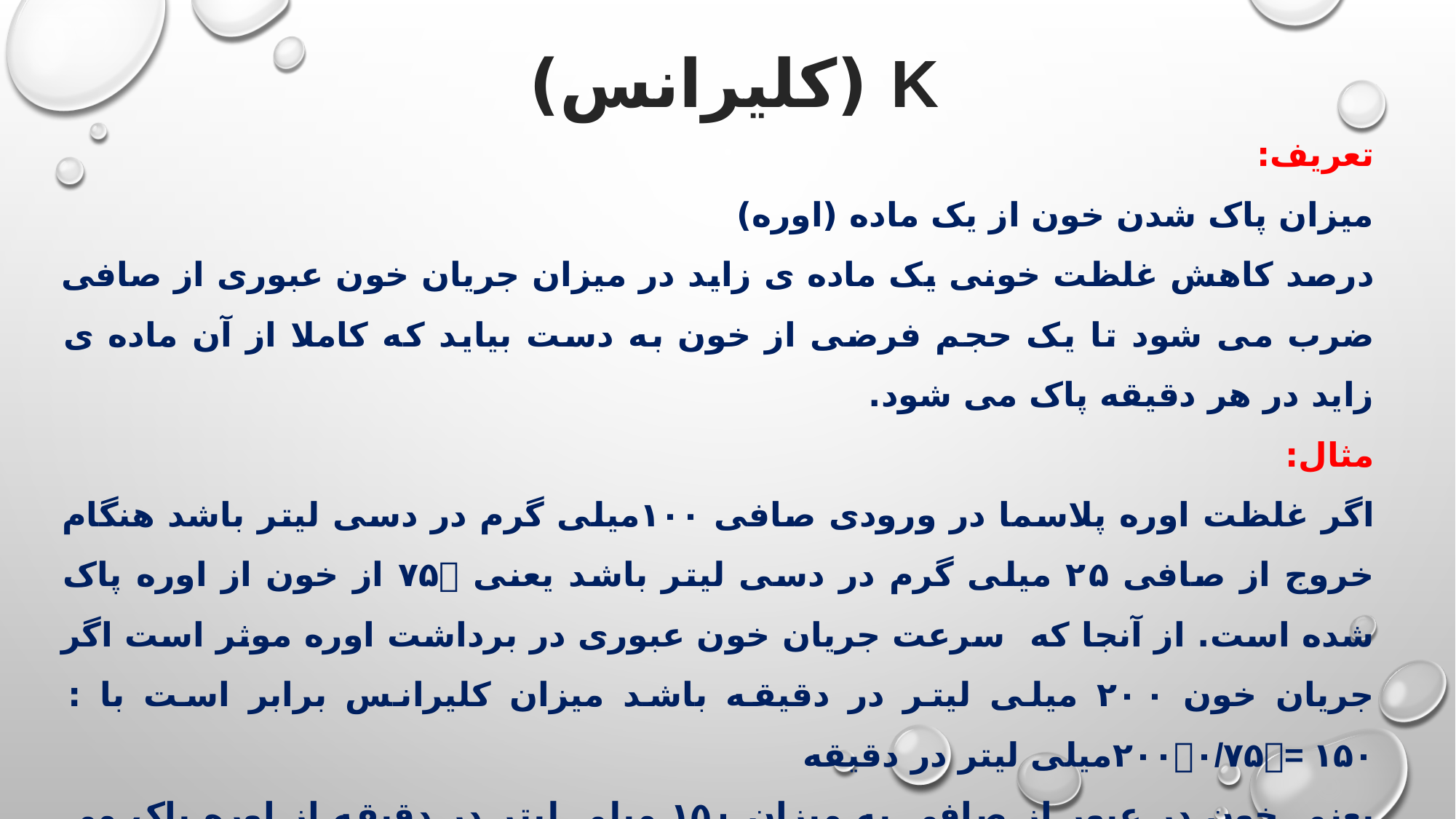

# K (کلیرانس)
تعریف:
میزان پاک شدن خون از یک ماده (اوره)
درصد کاهش غلظت خونی یک ماده ی زاید در میزان جریان خون عبوری از صافی ضرب می شود تا یک حجم فرضی از خون به دست بیاید که کاملا از آن ماده ی زاید در هر دقیقه پاک می شود.
مثال:
اگر غلظت اوره پلاسما در ورودی صافی ۱۰۰میلی گرم در دسی لیتر باشد هنگام خروج از صافی ۲۵ میلی گرم در دسی لیتر باشد یعنی ۷۵% از خون از اوره پاک شده است. از آنجا که  سرعت جریان خون عبوری در برداشت اوره موثر است اگر جریان خون ۲۰۰ میلی لیتر در دقیقه باشد میزان کلیرانس برابر است با : ۲۰۰×۰/۷۵ = ۱۵۰میلی لیتر در دقیقه
یعنی خون در عبور از صافی به میزان ۱۵۰ میلی لیتر در دقیقه از اوره پاک می شود که این دقیقا مفهوم کلیرانس اوره در صافی مورد نظر است . لذا K به یک سری فاکتورها بستگی دارد و با تغییر آنها تغییر می یابد و برخی فاکتورها تغییری در کلیرانس ایجاد نمی کنند.